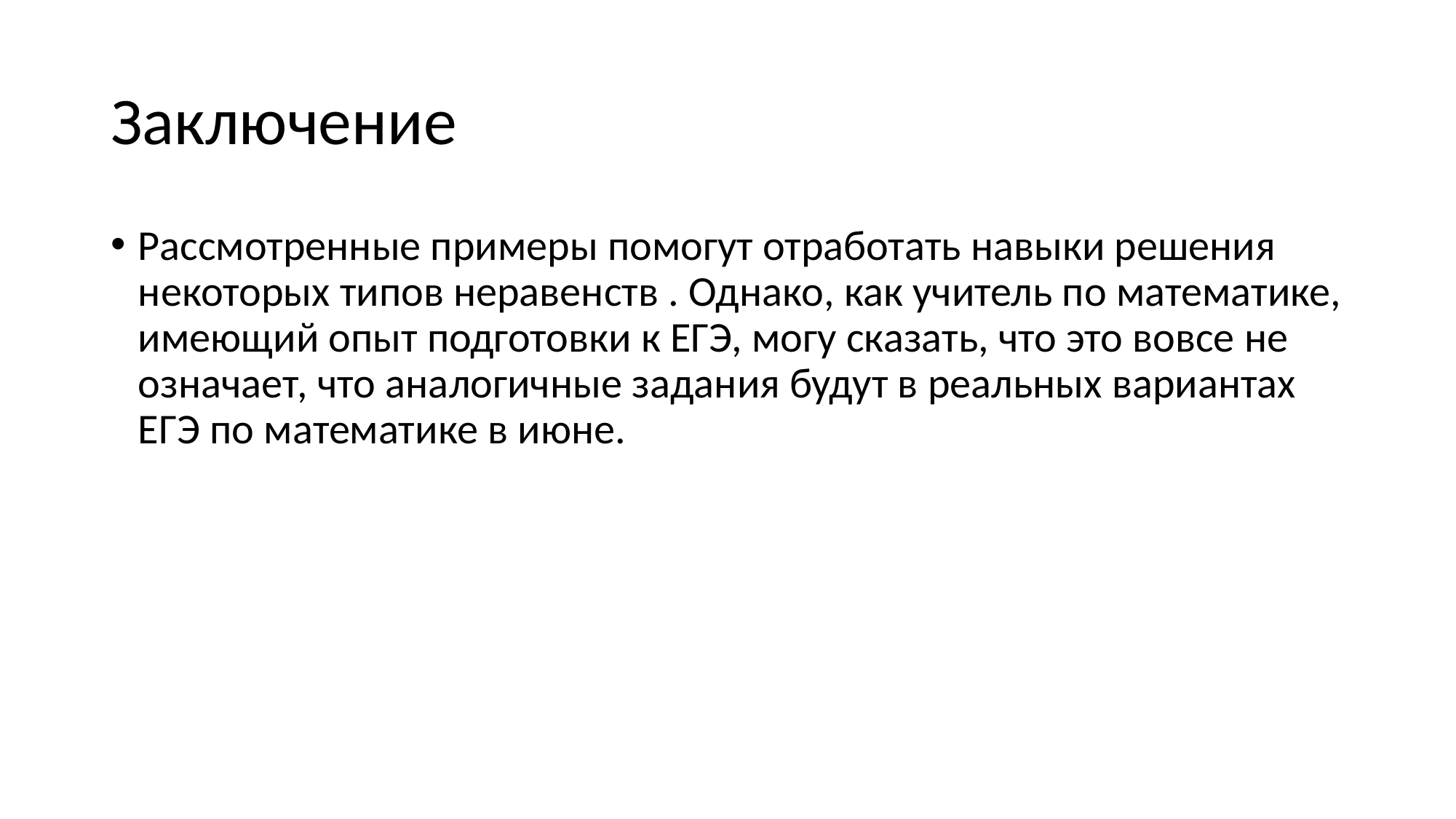

# Заключение
Рассмотренные примеры помогут отработать навыки решения некоторых типов неравенств . Однако, как учитель по математике, имеющий опыт подготовки к ЕГЭ, могу сказать, что это вовсе не означает, что аналогичные задания будут в реальных вариантах ЕГЭ по математике в июне.